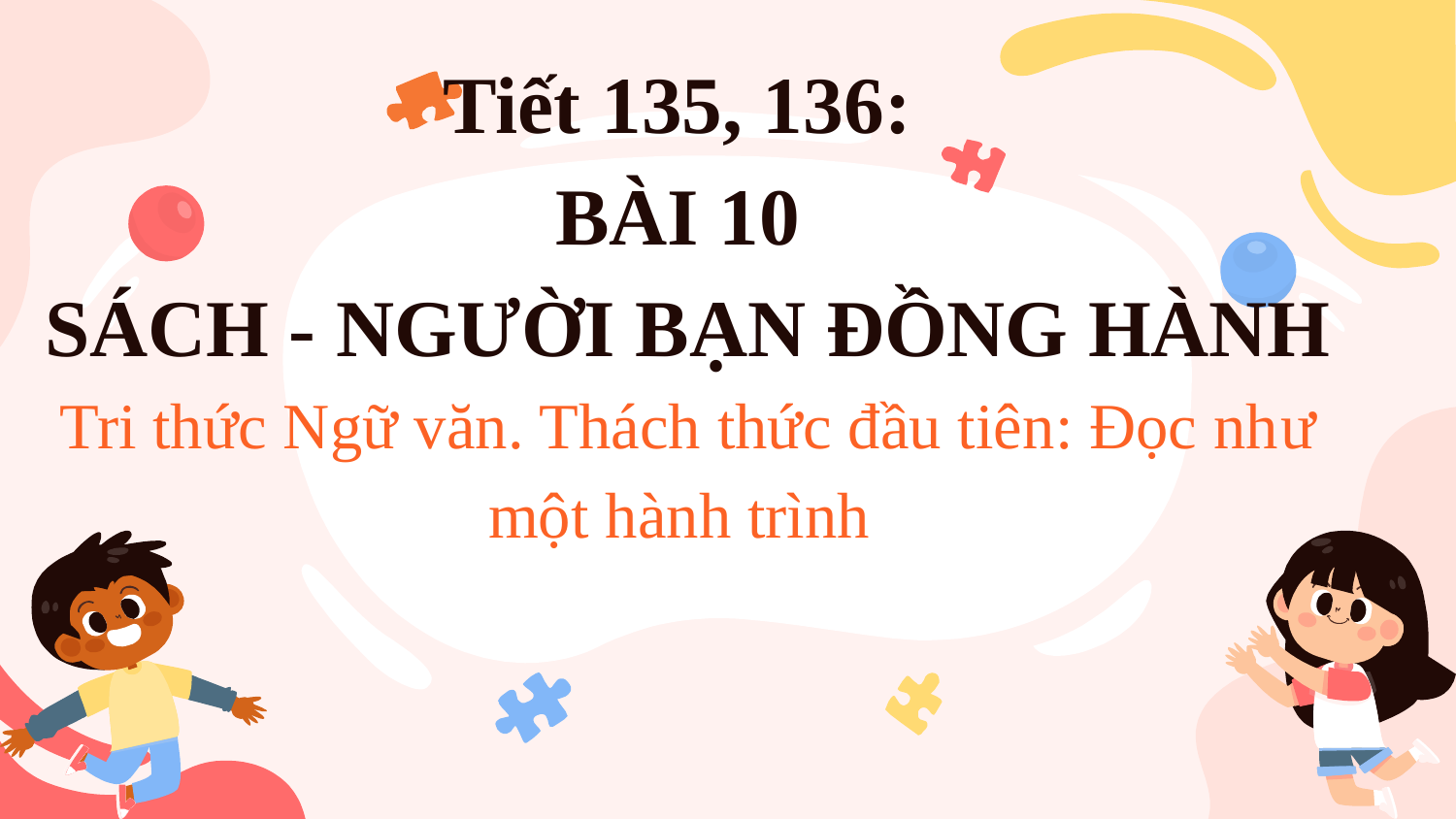

# Tiết 135, 136: BÀI 10 SÁCH - NGƯỜI BẠN ĐỒNG HÀNH Tri thức Ngữ văn. Thách thức đầu tiên: Đọc như một hành trình